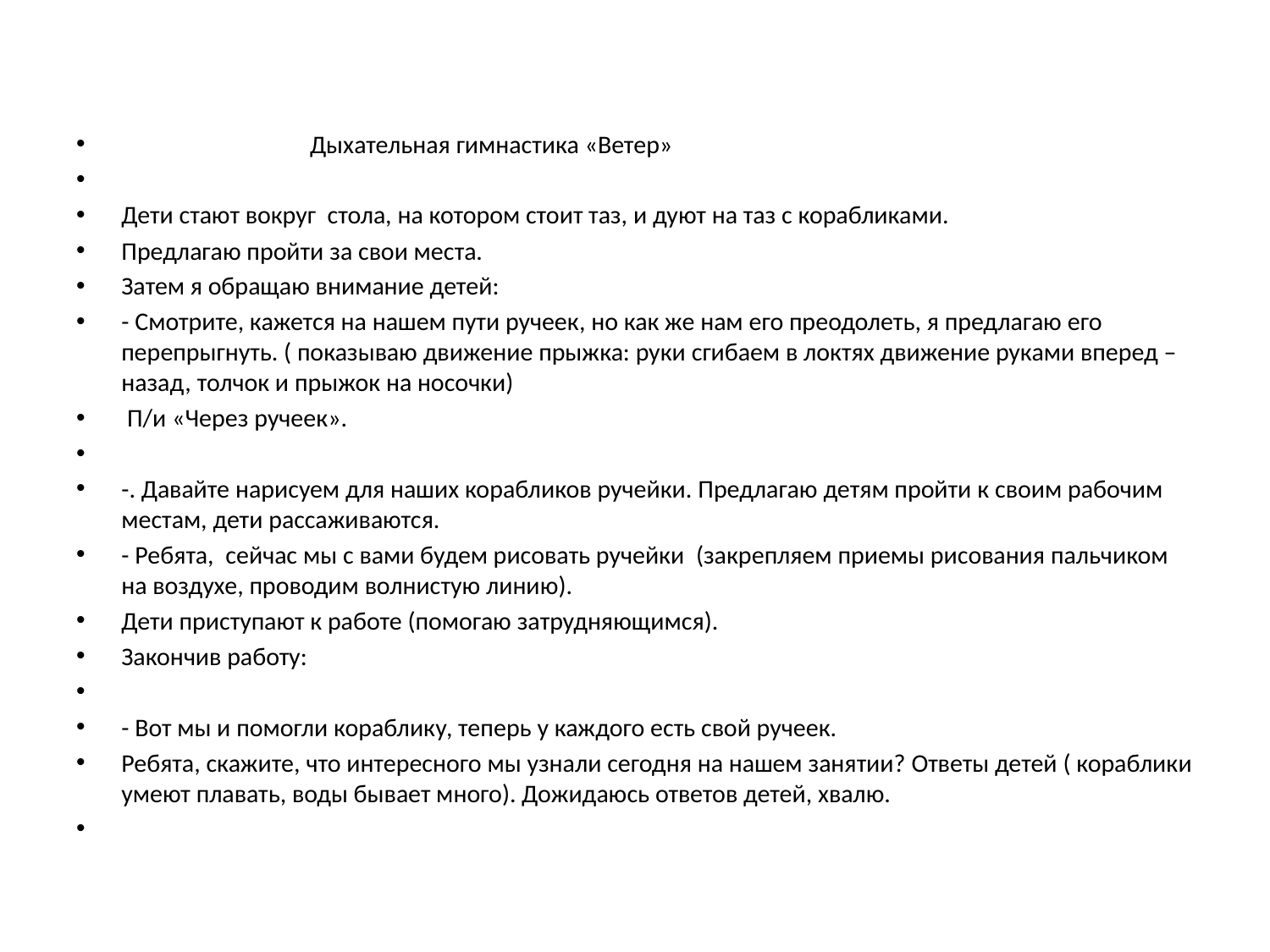

Дыхательная гимнастика «Ветер»

Дети стают вокруг  стола, на котором стоит таз, и дуют на таз с корабликами.
Предлагаю пройти за свои места.
Затем я обращаю внимание детей:
- Смотрите, кажется на нашем пути ручеек, но как же нам его преодолеть, я предлагаю его перепрыгнуть. ( показываю движение прыжка: руки сгибаем в локтях движение руками вперед – назад, толчок и прыжок на носочки)
 П/и «Через ручеек».

-. Давайте нарисуем для наших корабликов ручейки. Предлагаю детям пройти к своим рабочим местам, дети рассаживаются.
- Ребята,  сейчас мы с вами будем рисовать ручейки  (закрепляем приемы рисования пальчиком на воздухе, проводим волнистую линию).
Дети приступают к работе (помогаю затрудняющимся).
Закончив работу:

- Вот мы и помогли кораблику, теперь у каждого есть свой ручеек.
Ребята, скажите, что интересного мы узнали сегодня на нашем занятии? Ответы детей ( кораблики умеют плавать, воды бывает много). Дожидаюсь ответов детей, хвалю.